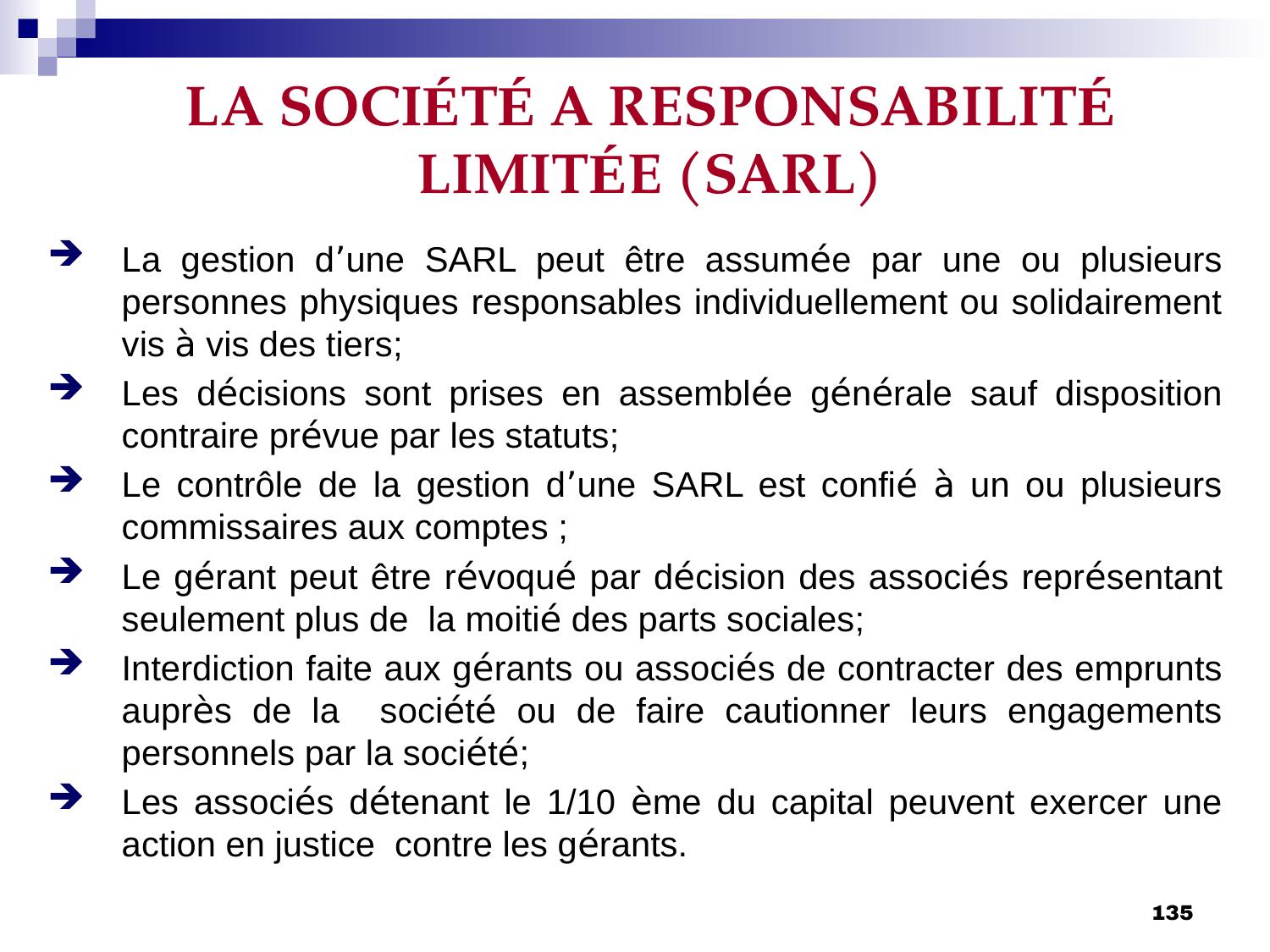

# LA SOCIÉTÉ A RESPONSABILITÉ LIMITÉE (SARL)
La gestion d’une SARL peut être assumée par une ou plusieurs personnes physiques responsables individuellement ou solidairement vis à vis des tiers;
Les décisions sont prises en assemblée générale sauf disposition contraire prévue par les statuts;
Le contrôle de la gestion d’une SARL est confié à un ou plusieurs commissaires aux comptes ;
Le gérant peut être révoqué par décision des associés représentant seulement plus de  la moitié des parts sociales;
Interdiction faite aux gérants ou associés de contracter des emprunts auprès de la  société ou de faire cautionner leurs engagements personnels par la société;
Les associés détenant le 1/10 ème du capital peuvent exercer une action en justice  contre les gérants.
135